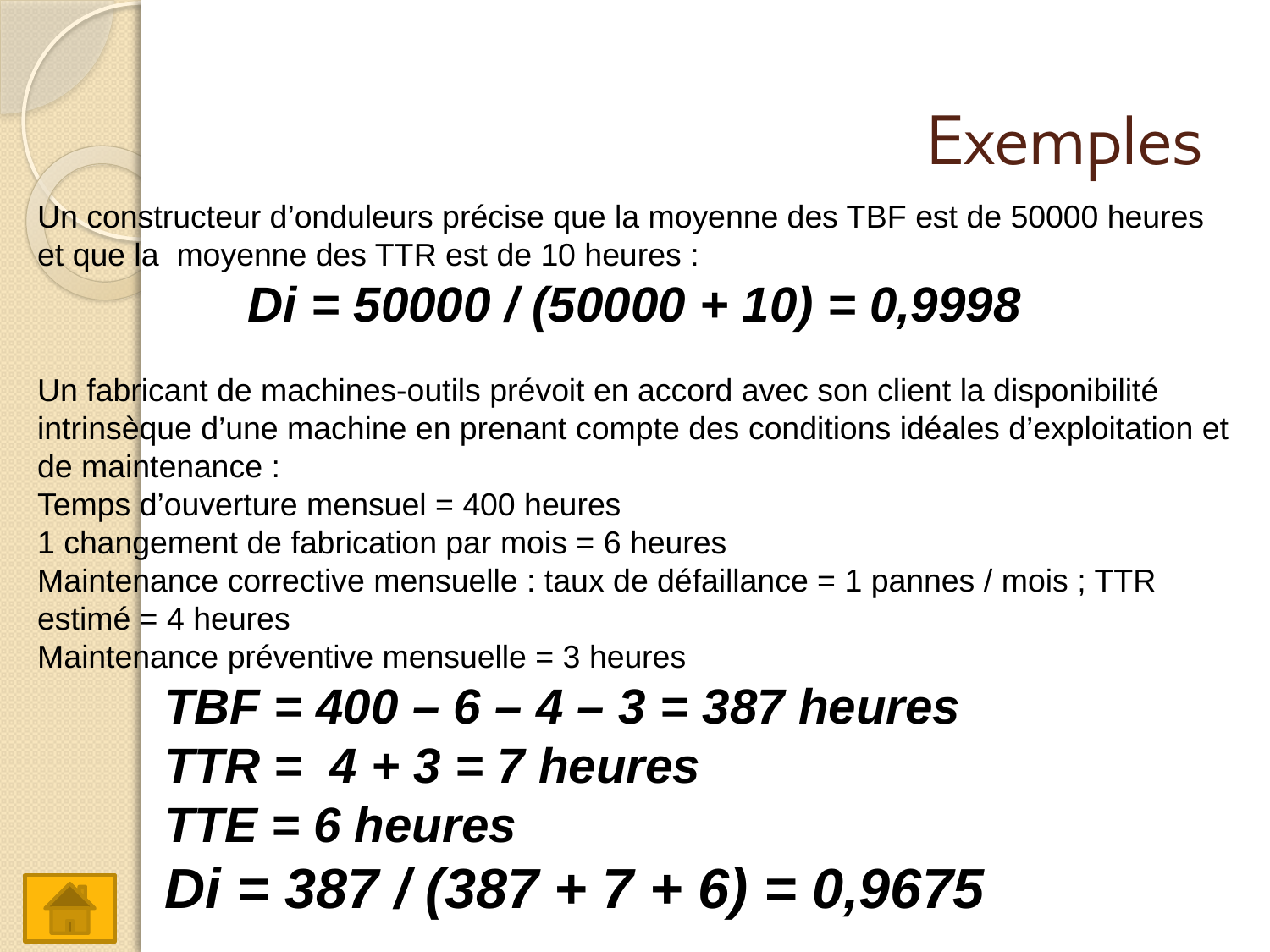

# Exemples
Un constructeur d’onduleurs précise que la moyenne des TBF est de 50000 heures et que la  moyenne des TTR est de 10 heures :
Di = 50000 / (50000 + 10) = 0,9998

Un fabricant de machines-outils prévoit en accord avec son client la disponibilité intrinsèque d’une machine en prenant compte des conditions idéales d’exploitation et de maintenance :
Temps d’ouverture mensuel = 400 heures
1 changement de fabrication par mois = 6 heures
Maintenance corrective mensuelle : taux de défaillance = 1 pannes / mois ; TTR estimé = 4 heures
Maintenance préventive mensuelle = 3 heures
TBF = 400 – 6 – 4 – 3 = 387 heures
TTR =  4 + 3 = 7 heures
TTE = 6 heures
Di = 387 / (387 + 7 + 6) = 0,9675